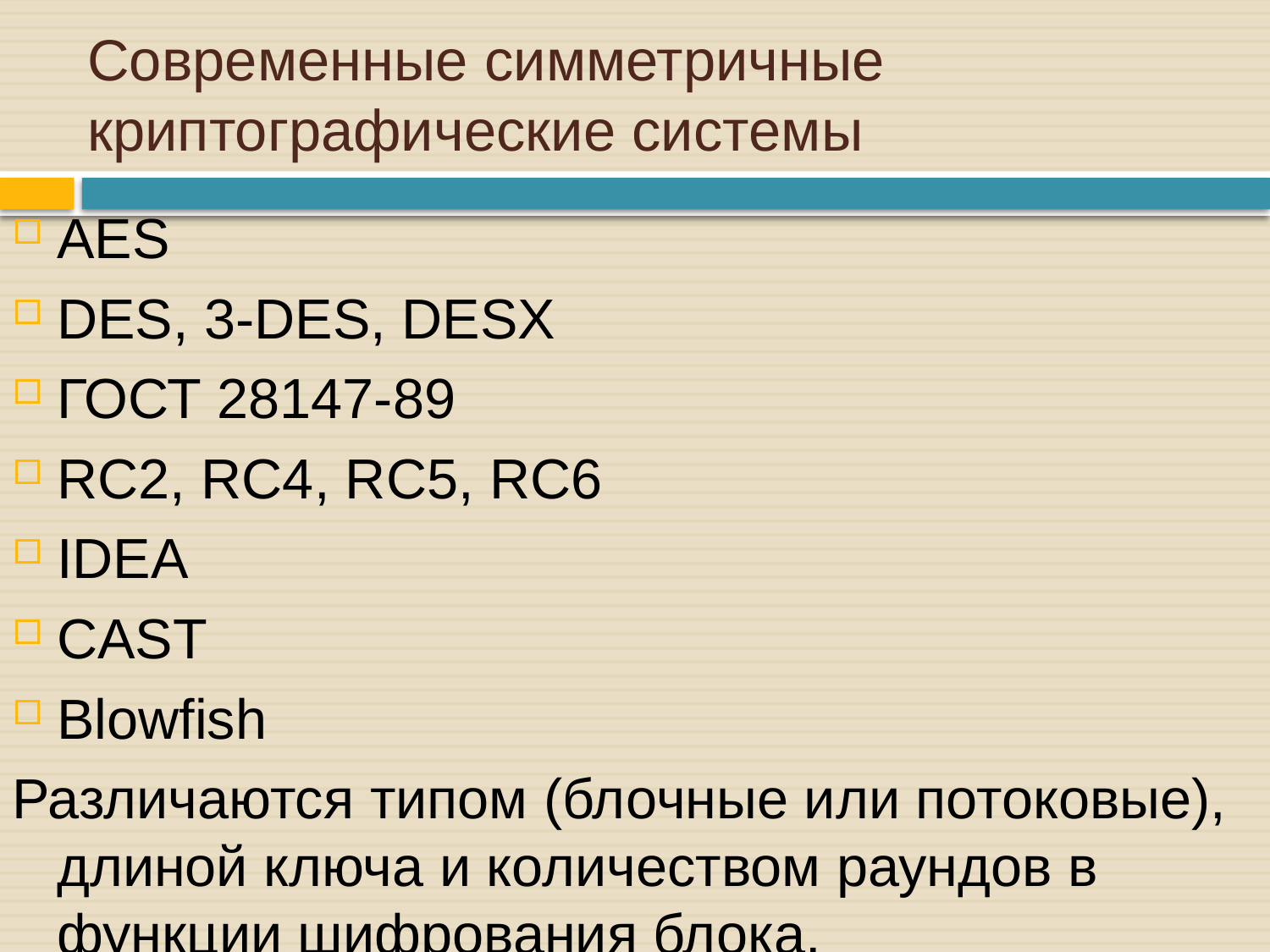

# Современные симметричные криптографические системы
AES
DES, 3-DES, DESX
ГОСТ 28147-89
RC2, RC4, RC5, RC6
IDEA
CAST
Blowfish
Различаются типом (блочные или потоковые), длиной ключа и количеством раундов в функции шифрования блока.